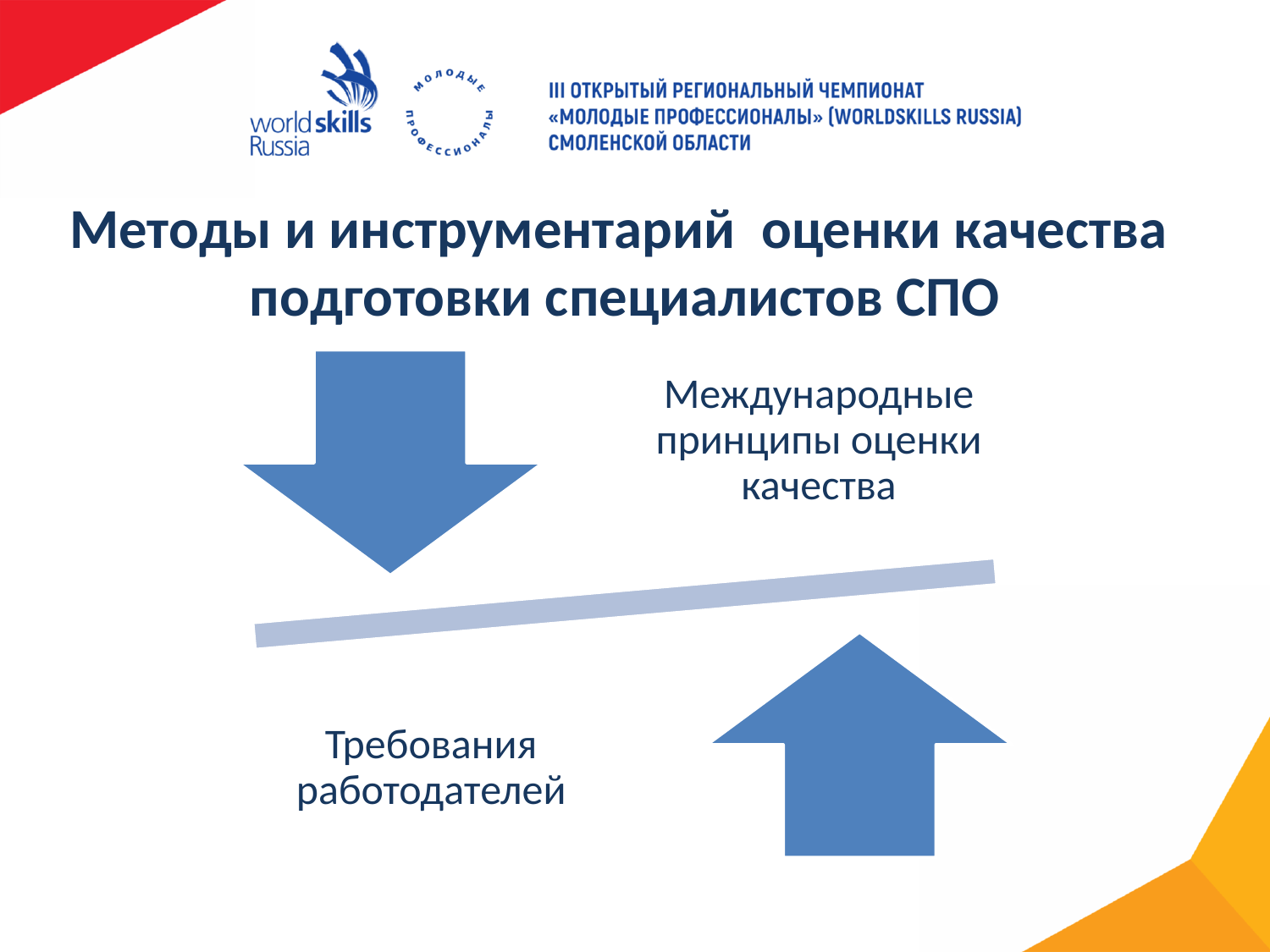

Методы и инструментарий  оценки качества
подготовки специалистов СПО
Международные принципы оценки качества
Требования работодателей